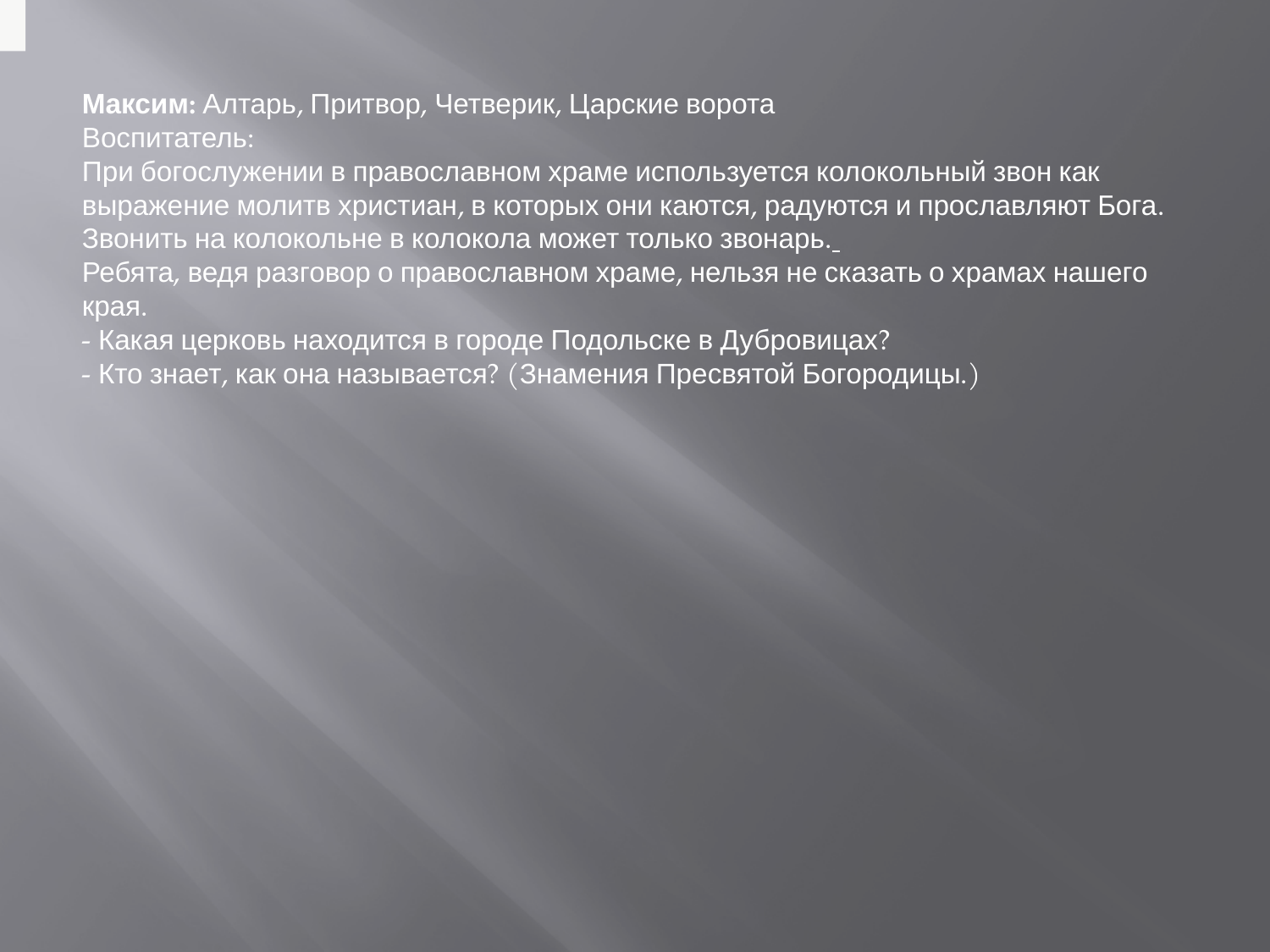

Максим: Алтарь, Притвор, Четверик, Царские ворота
Воспитатель:
При богослужении в православном храме используется колокольный звон как выражение молитв христиан, в которых они каются, радуются и прославляют Бога. Звонить на колокольне в колокола может только звонарь.
Ребята, ведя разговор о православном храме, нельзя не сказать о храмах нашего края.
- Какая церковь находится в городе Подольске в Дубровицах?
- Кто знает, как она называется? (Знамения Пресвятой Богородицы.)